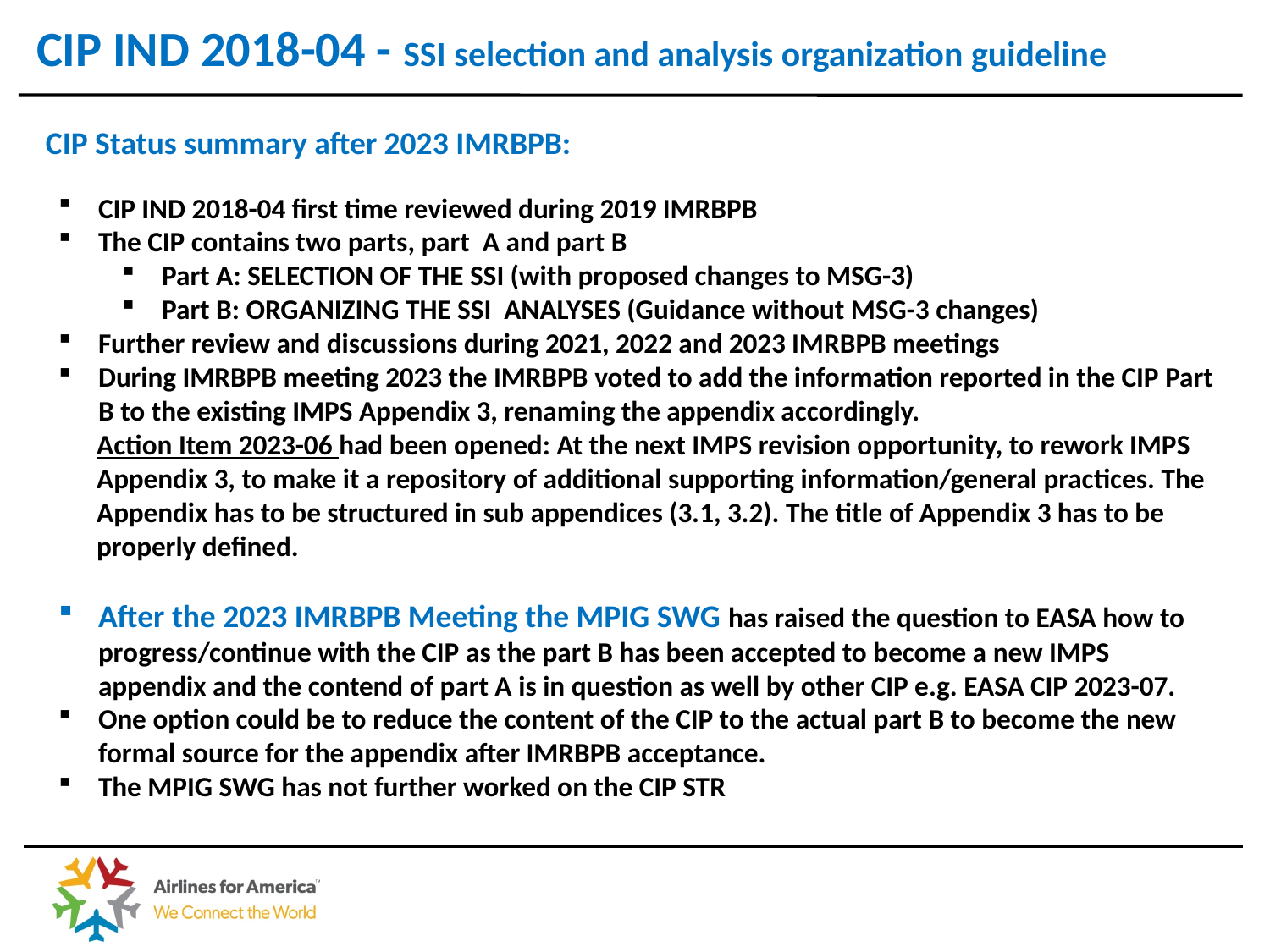

CIP IND 2018-04 - SSI selection and analysis organization guideline
CIP Status summary after 2023 IMRBPB:

CIP IND 2018-04 first time reviewed during 2019 IMRBPB
The CIP contains two parts, part  A and part B
Part A: SELECTION OF THE SSI (with proposed changes to MSG-3)
Part B: ORGANIZING THE SSI  ANALYSES (Guidance without MSG-3 changes)
Further review and discussions during 2021, 2022 and 2023 IMRBPB meetings
During IMRBPB meeting 2023 the IMRBPB voted to add the information reported in the CIP Part B to the existing IMPS Appendix 3, renaming the appendix accordingly.
      Action Item 2023-06 had been opened: At the next IMPS revision opportunity, to rework IMPS
      Appendix 3, to make it a repository of additional supporting information/general practices. The
      Appendix has to be structured in sub appendices (3.1, 3.2). The title of Appendix 3 has to be
      properly defined.

After the 2023 IMRBPB Meeting the MPIG SWG has raised the question to EASA how to progress/continue with the CIP as the part B has been accepted to become a new IMPS appendix and the contend of part A is in question as well by other CIP e.g. EASA CIP 2023-07.
One option could be to reduce the content of the CIP to the actual part B to become the new formal source for the appendix after IMRBPB acceptance.
The MPIG SWG has not further worked on the CIP STR